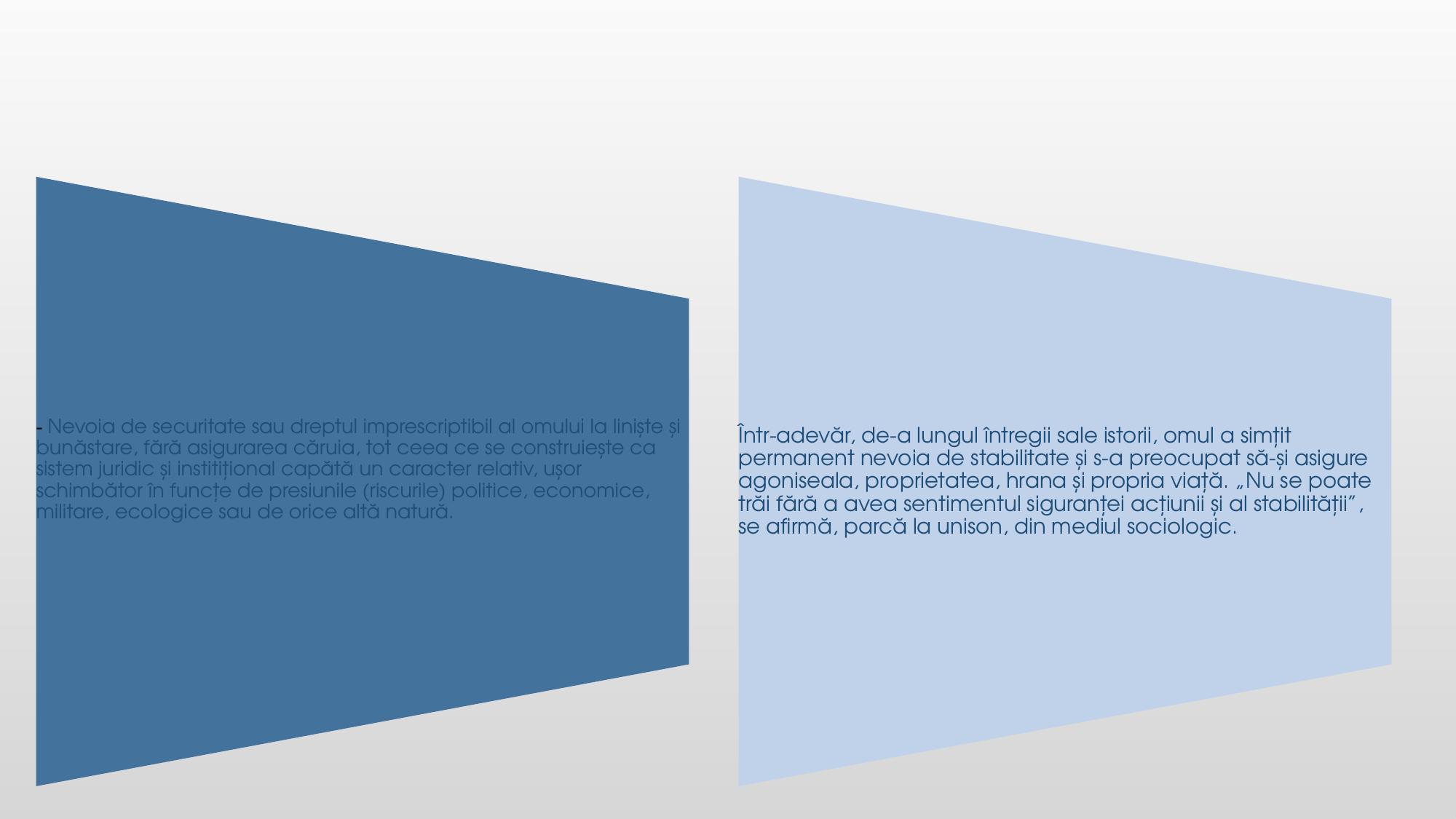

- Nevoia de securitate sau dreptul imprescriptibil al omului la linişte şi bunăstare, fără asigurarea căruia, tot ceea ce se construieşte ca sistem juridic şi institiţional capătă un caracter relativ, uşor schimbător în funcţe de presiunile (riscurile) politice, economice, militare, ecologice sau de orice altă natură.
Într-adevăr, de-a lungul întregii sale istorii, omul a simţit permanent nevoia de stabilitate şi s-a preocupat să-şi asigure agoniseala, proprietatea, hrana şi propria viaţă. „Nu se poate trăi fără a avea sentimentul siguranţei acţiunii şi al stabilităţii”, se afirmă, parcă la unison, din mediul sociologic.